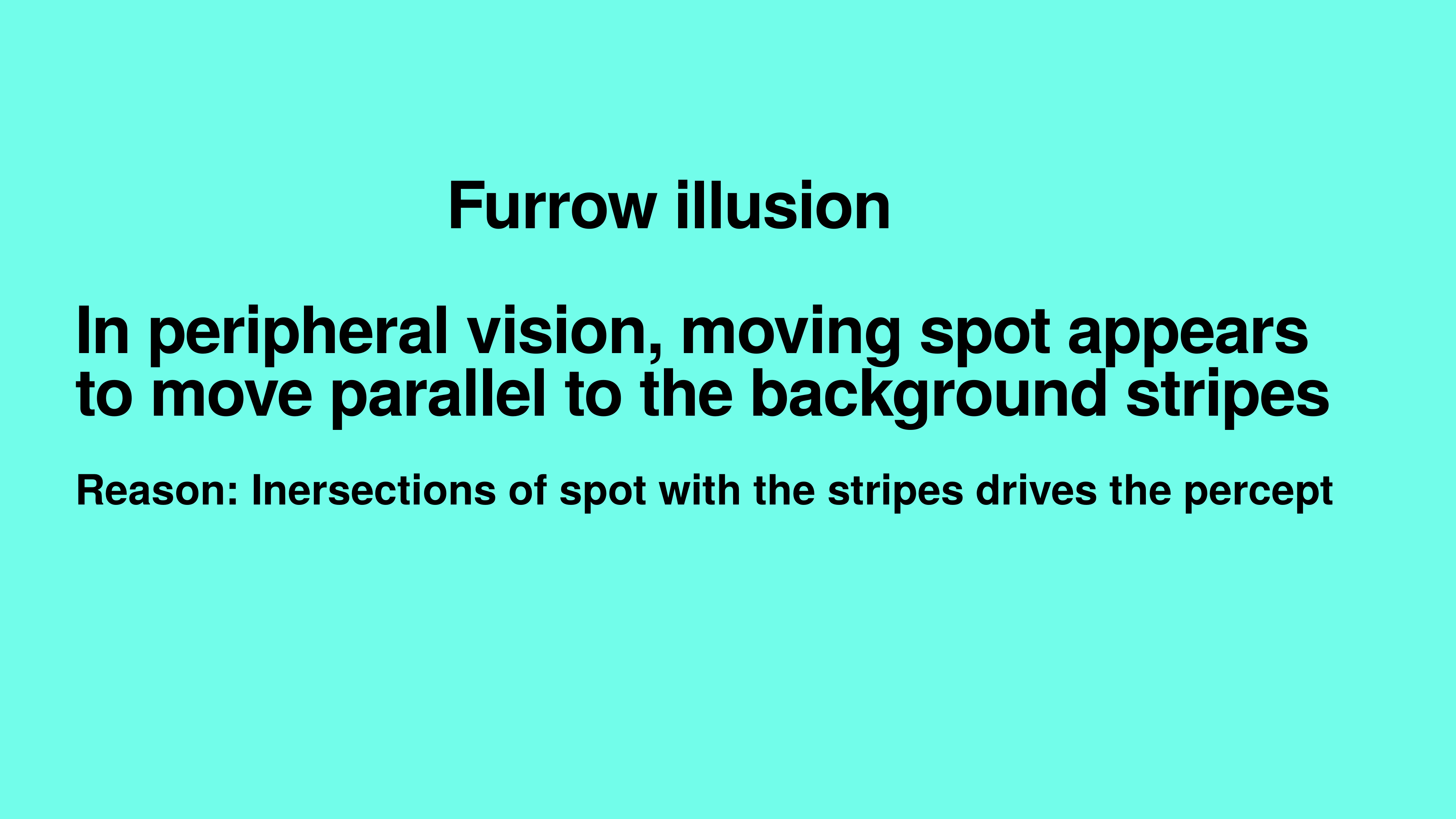

# Furrow illusion

In peripheral vision, moving spot appears to move parallel to the background stripes
Reason: Inersections of spot with the stripes drives the percept